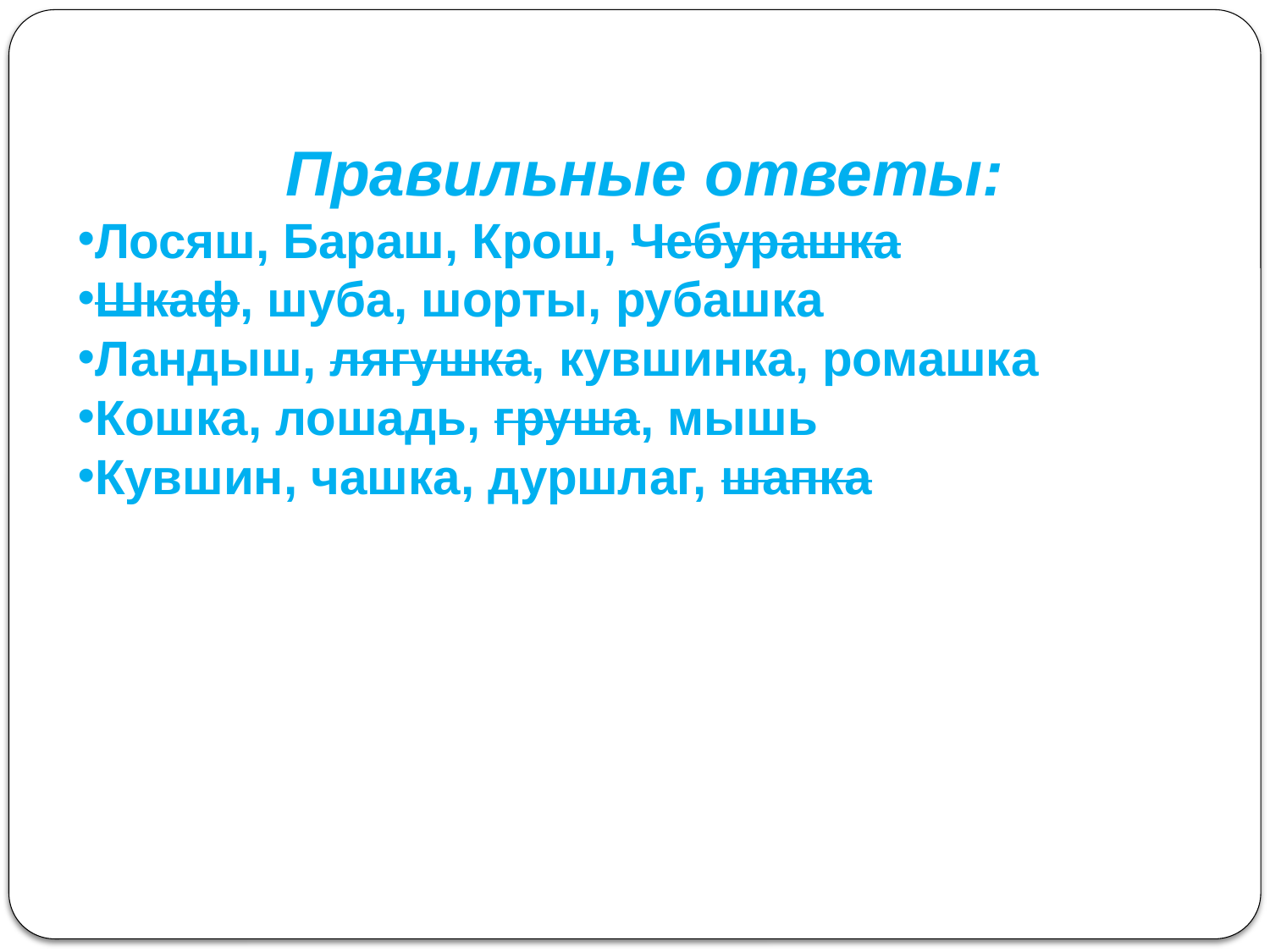

Правильные ответы:
Лосяш, Бараш, Крош, Чебурашка
Шкаф, шуба, шорты, рубашка
Ландыш, лягушка, кувшинка, ромашка
Кошка, лошадь, груша, мышь
Кувшин, чашка, дуршлаг, шапка